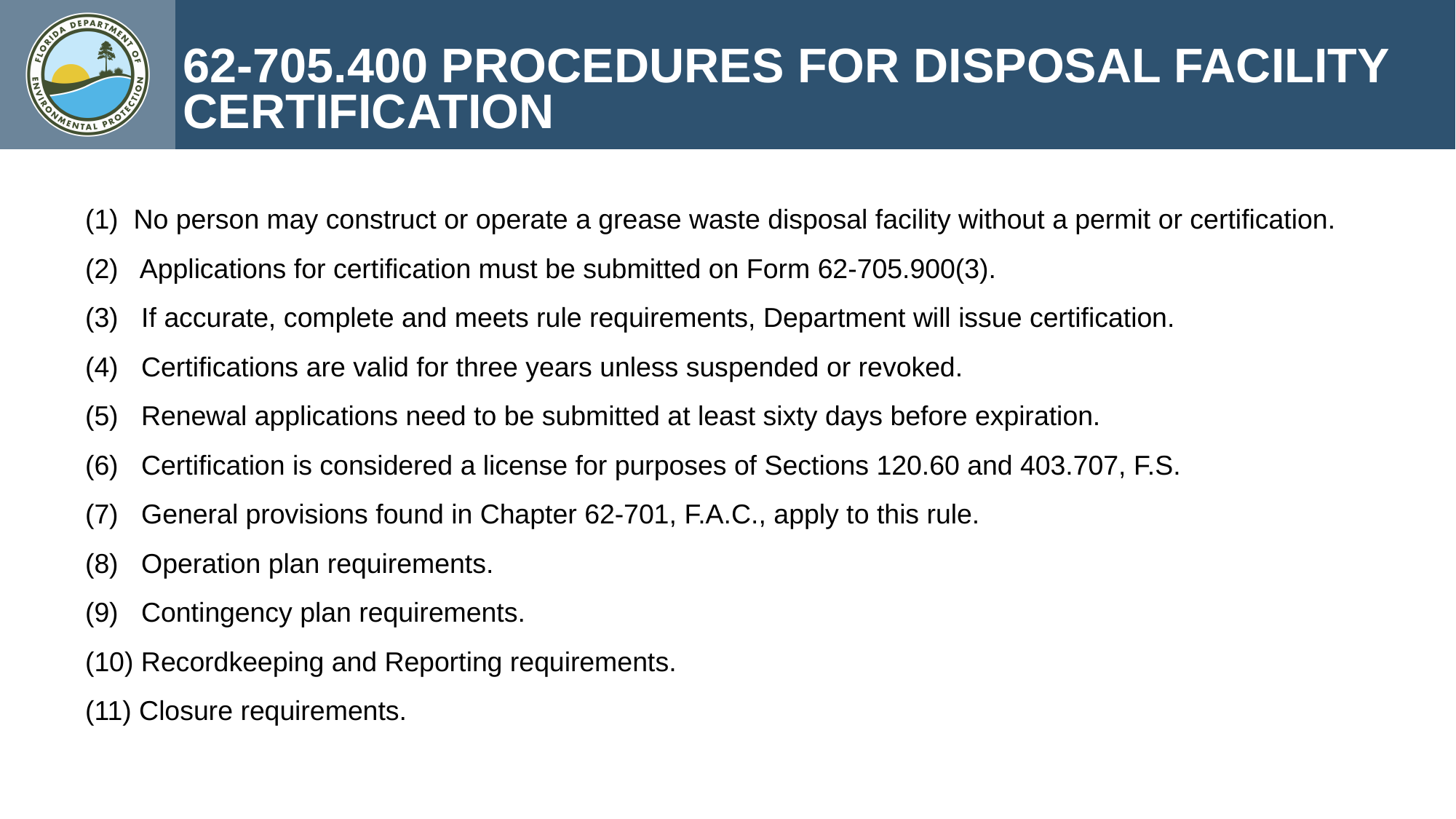

62-705.400 Procedures for Disposal Facility Certification
62-705.400 Procedures for Disposal Facility Certification
(1)  No person may construct or operate a grease waste disposal facility without a permit or certification.
(2)   Applications for certification must be submitted on Form 62-705.900(3).
(3)   If accurate, complete and meets rule requirements, Department will issue certification.
(4)   Certifications are valid for three years unless suspended or revoked.
(5)   Renewal applications need to be submitted at least sixty days before expiration.
(6)   Certification is considered a license for purposes of Sections 120.60 and 403.707, F.S.
(7)   General provisions found in Chapter 62-701, F.A.C., apply to this rule.
(8)   Operation plan requirements.
(9)   Contingency plan requirements.
(10) Recordkeeping and Reporting requirements.
(11) Closure requirements.